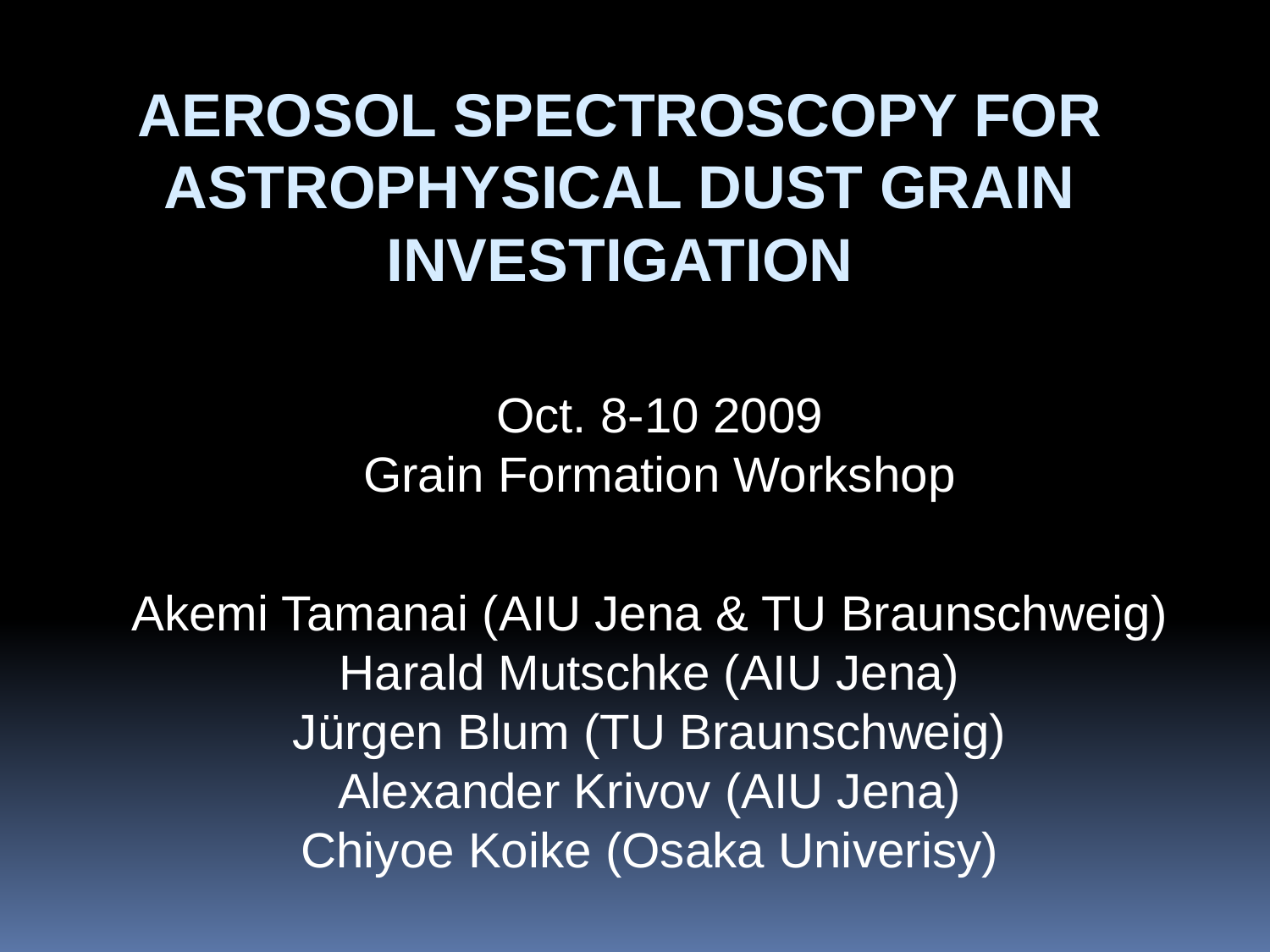

# Aerosol spectroscopy for astrophysical dust grain investigation
Oct. 8-10 2009
Grain Formation Workshop
Akemi Tamanai (AIU Jena & TU Braunschweig)
Harald Mutschke (AIU Jena)
Jürgen Blum (TU Braunschweig)
Alexander Krivov (AIU Jena)
Chiyoe Koike (Osaka Univerisy)